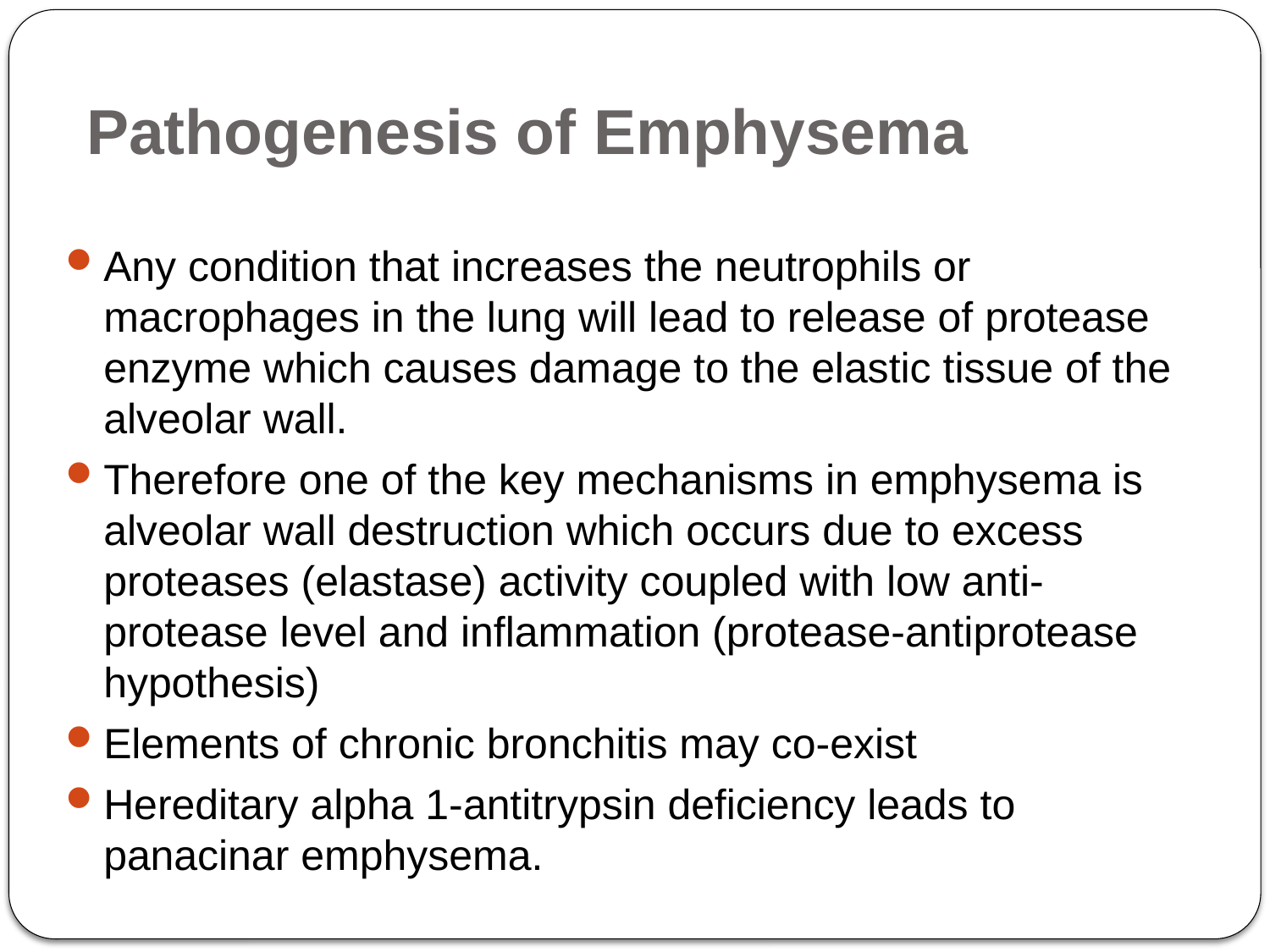

# Pathogenesis of Emphysema

Any condition that increases the neutrophils or macrophages in the lung will lead to release of protease enzyme which causes damage to the elastic tissue of the alveolar wall.
Therefore one of the key mechanisms in emphysema is alveolar wall destruction which occurs due to excess proteases (elastase) activity coupled with low anti-protease level and inflammation (protease-antiprotease hypothesis)
Elements of chronic bronchitis may co-exist
Hereditary alpha 1-antitrypsin deficiency leads to panacinar emphysema.